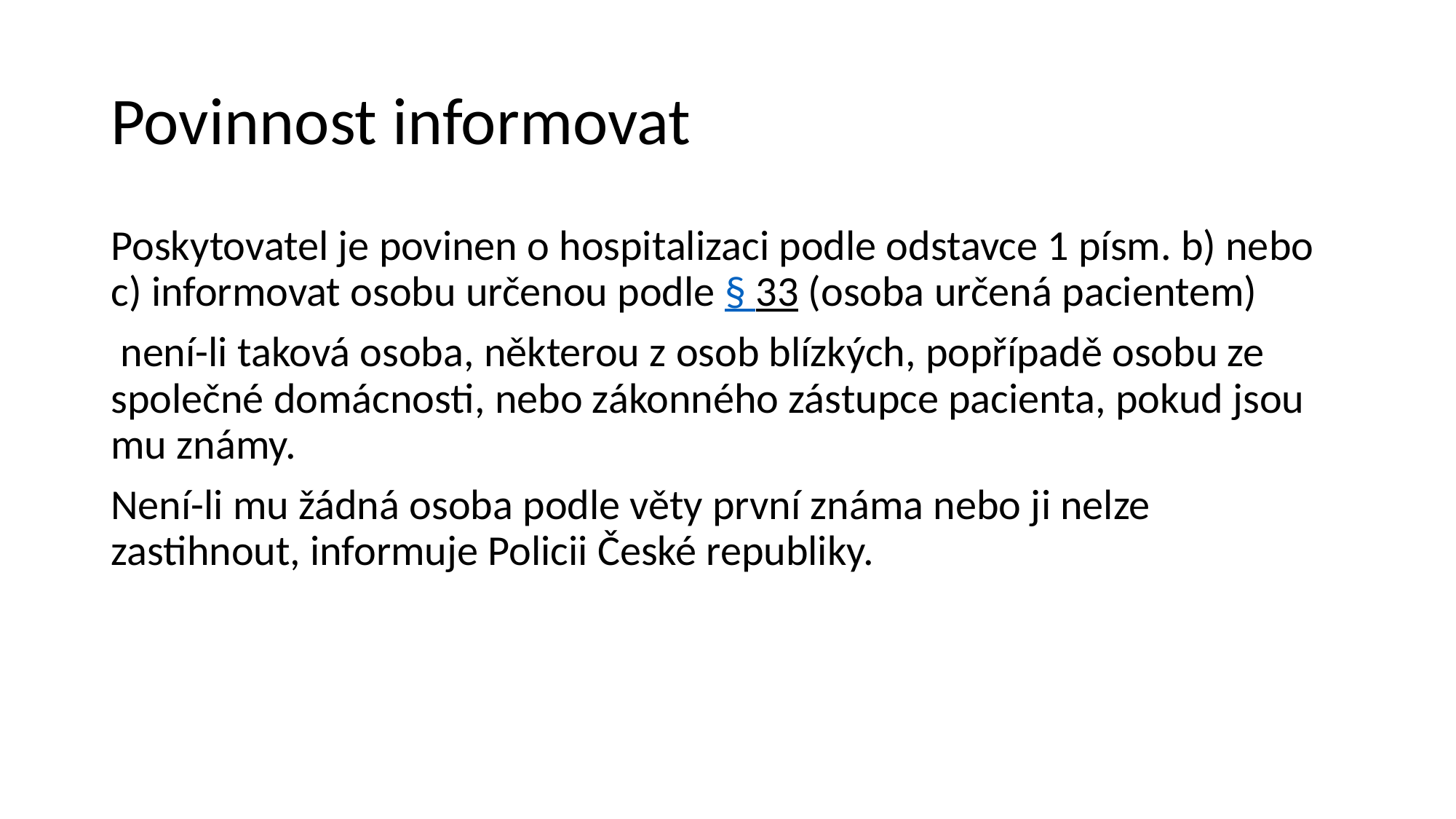

# Povinnost informovat
Poskytovatel je povinen o hospitalizaci podle odstavce 1 písm. b) nebo c) informovat osobu určenou podle § 33 (osoba určená pacientem)
 není-li taková osoba, některou z osob blízkých, popřípadě osobu ze společné domácnosti, nebo zákonného zástupce pacienta, pokud jsou mu známy.
Není-li mu žádná osoba podle věty první známa nebo ji nelze zastihnout, informuje Policii České republiky.